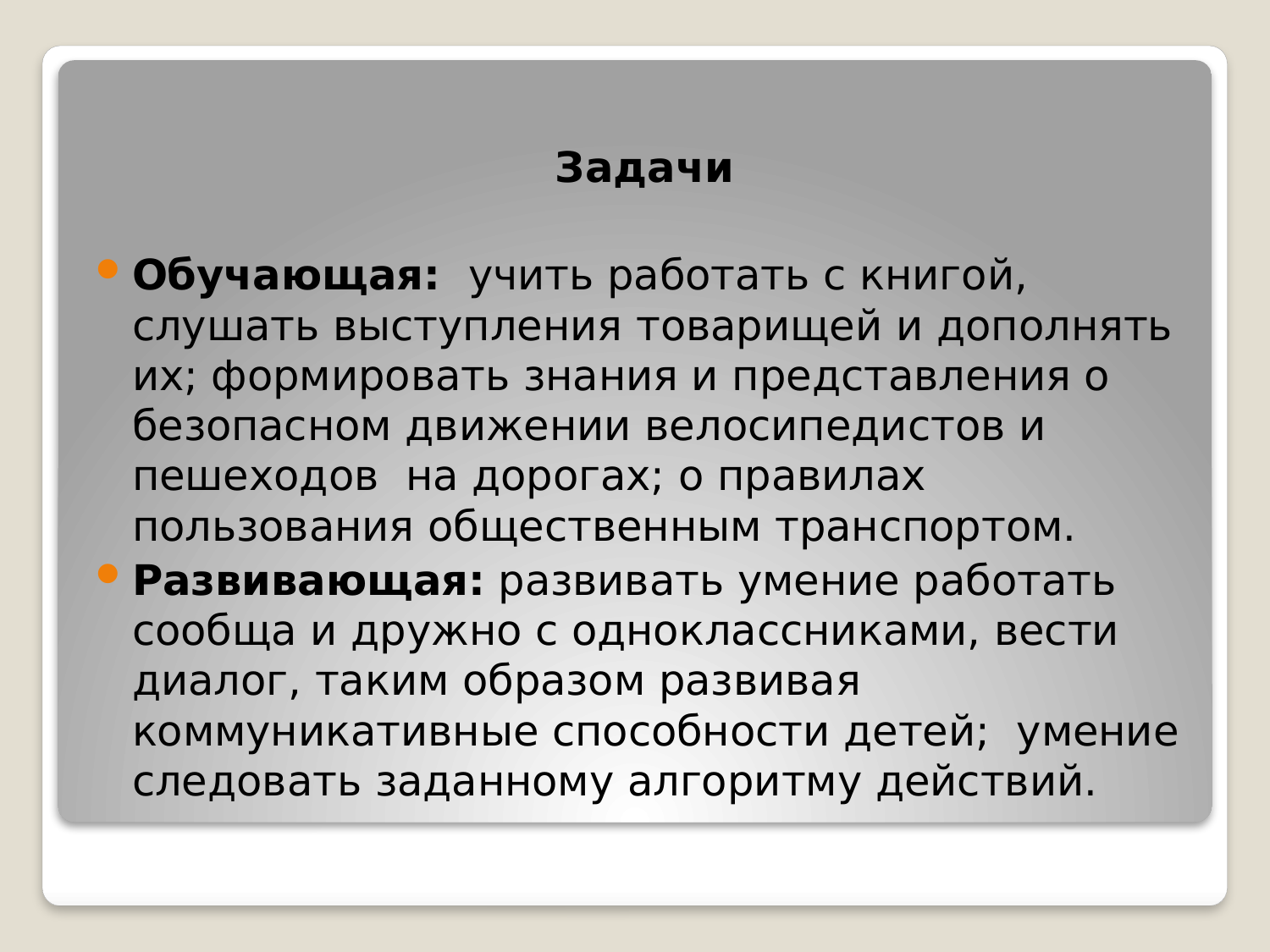

Задачи

Обучающая:  учить работать с книгой, слушать выступления товарищей и дополнять их; формировать знания и представления о безопасном движении велосипедистов и пешеходов  на дорогах; о правилах пользования общественным транспортом.
Развивающая: развивать умение работать сообща и дружно с одноклассниками, вести диалог, таким образом развивая коммуникативные способности детей;  умение следовать заданному алгоритму действий.

#